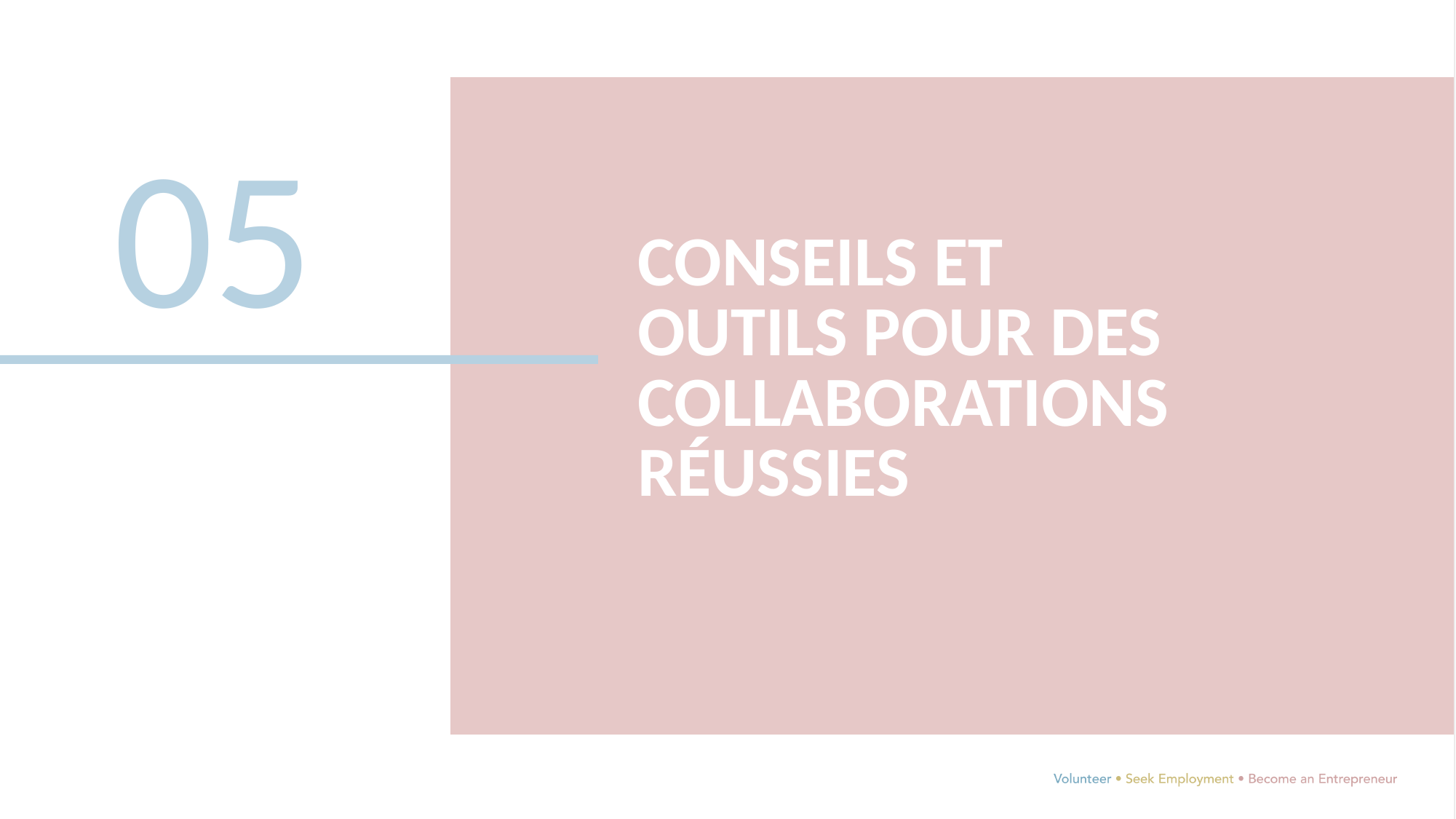

05
CONSEILS ET OUTILS POUR DES COLLABORATIONS RÉUSSIES